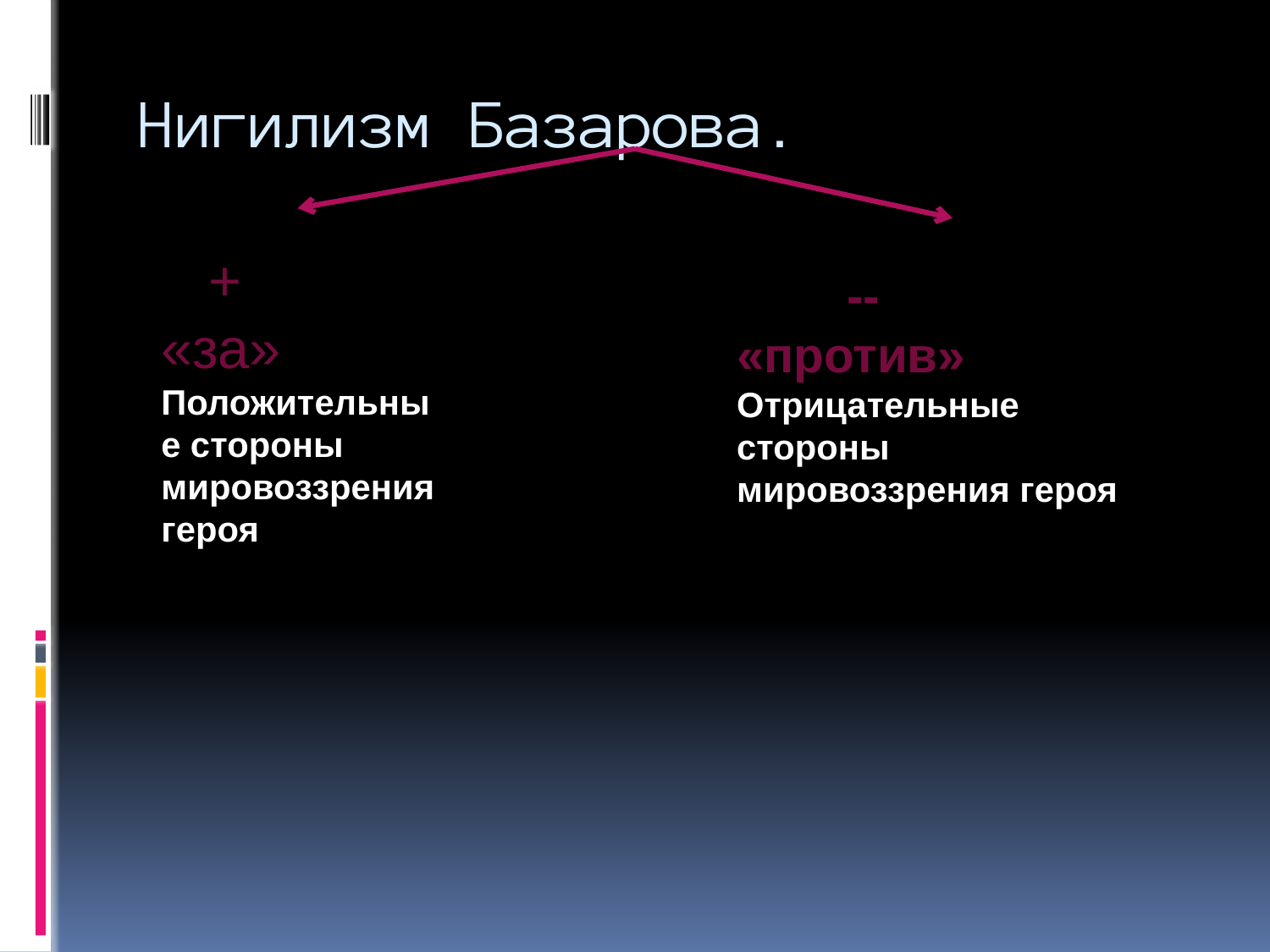

# Нигилизм Базарова.
   +        «за»
Положительные стороны мировоззрения героя
        --     «против»
Отрицательные стороны мировоззрения героя